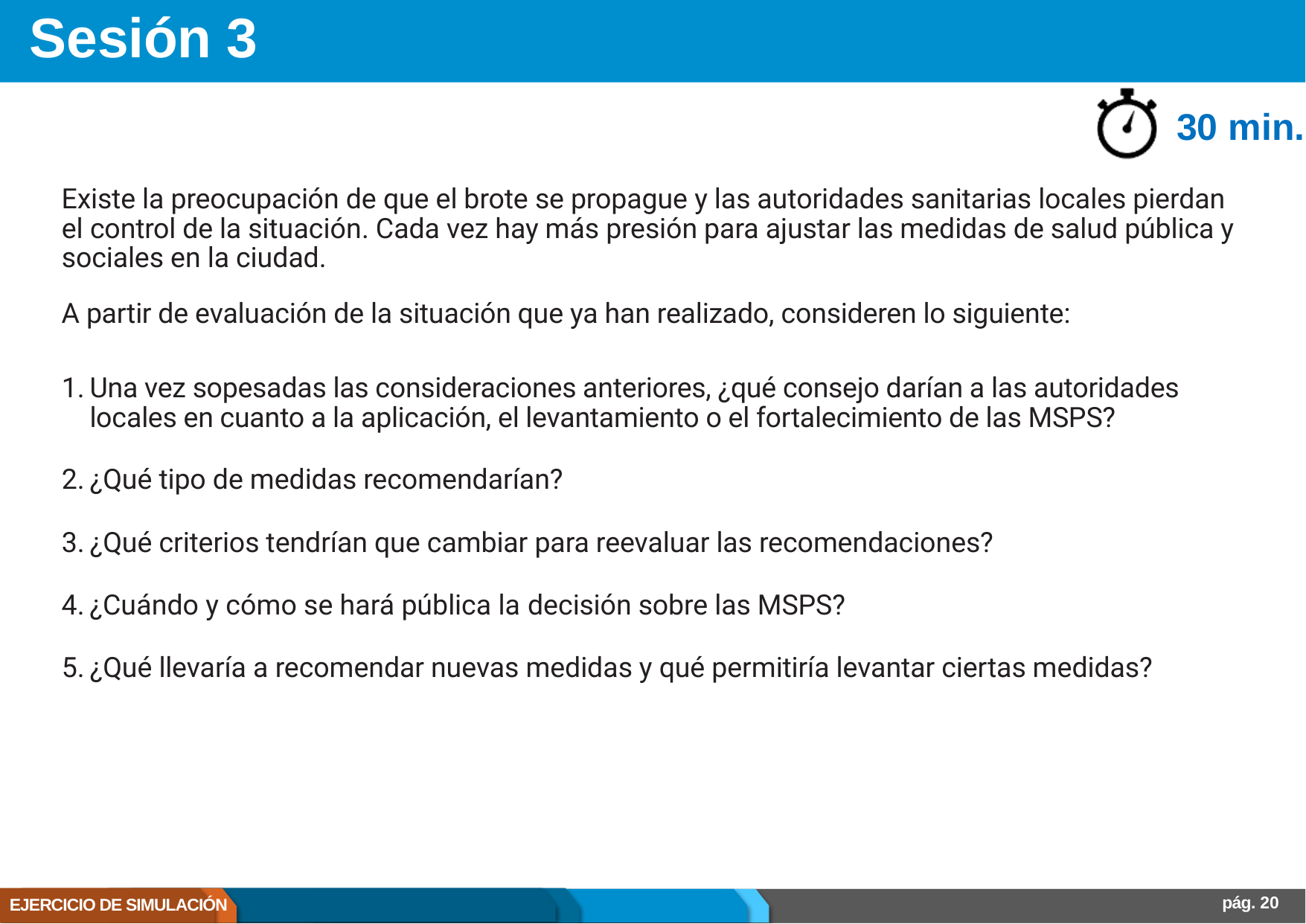

# Sesión 3

    30 min.

Existe la preocupación de que el brote se propague y las autoridades sanitarias locales pierdan el control de la situación. Cada vez hay más presión para ajustar las medidas de salud pública y sociales en la ciudad.
A partir de evaluación de la situación que ya han realizado, consideren lo siguiente:

Una vez sopesadas las consideraciones anteriores, ¿qué consejo darían a las autoridades locales en cuanto a la aplicación, el levantamiento o el fortalecimiento de las MSPS?
¿Qué tipo de medidas recomendarían?

¿Qué criterios tendrían que cambiar para reevaluar las recomendaciones?
¿Cuándo y cómo se hará pública la decisión sobre las MSPS?
¿Qué llevaría a recomendar nuevas medidas y qué permitiría levantar ciertas medidas?
pág. 20
EJERCICIO DE SIMULACIÓN